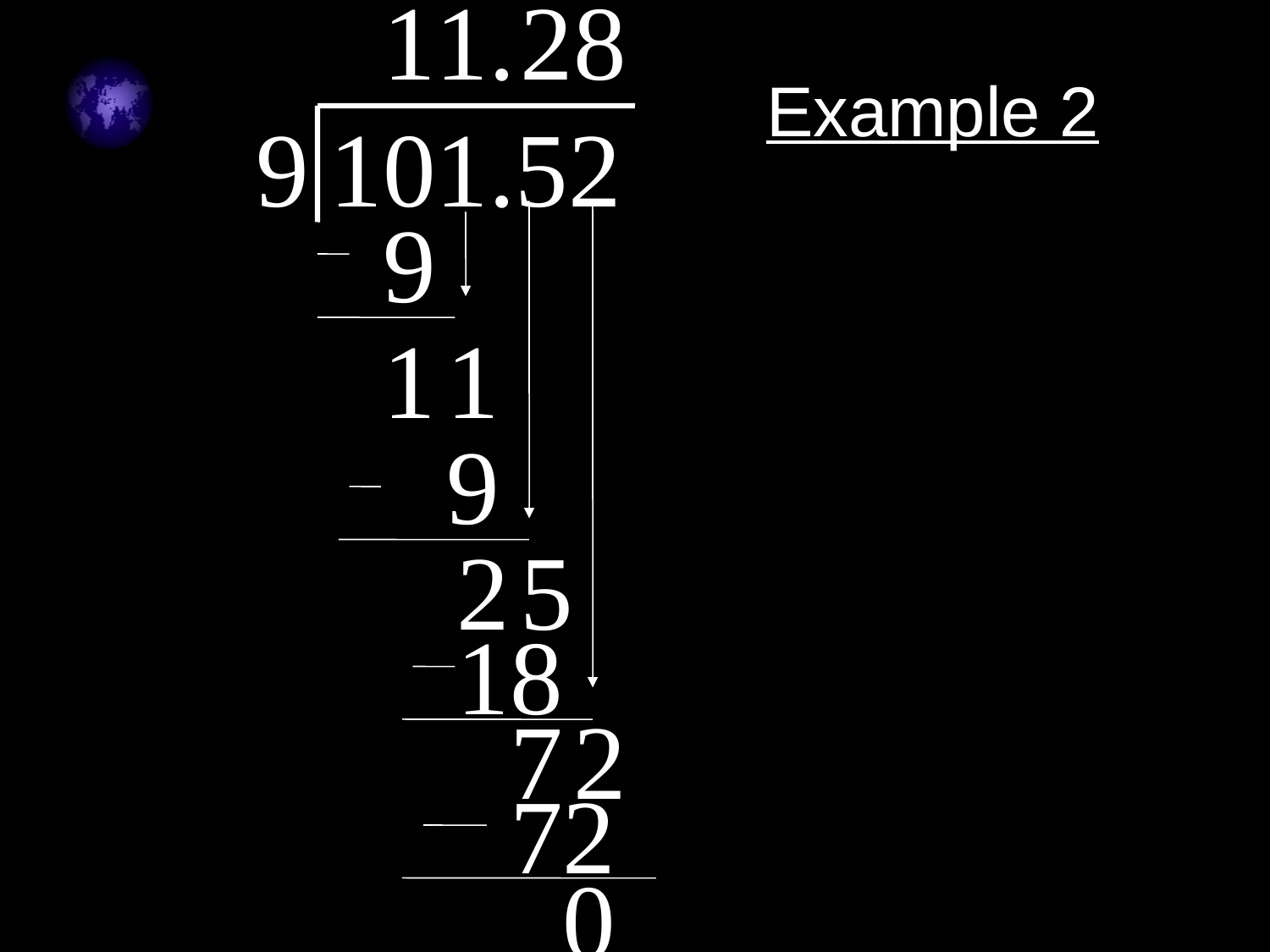

1
1
.
2
8
# Example 2
9
101.52

9

1
1

9

2
5

18

7
2

72

0